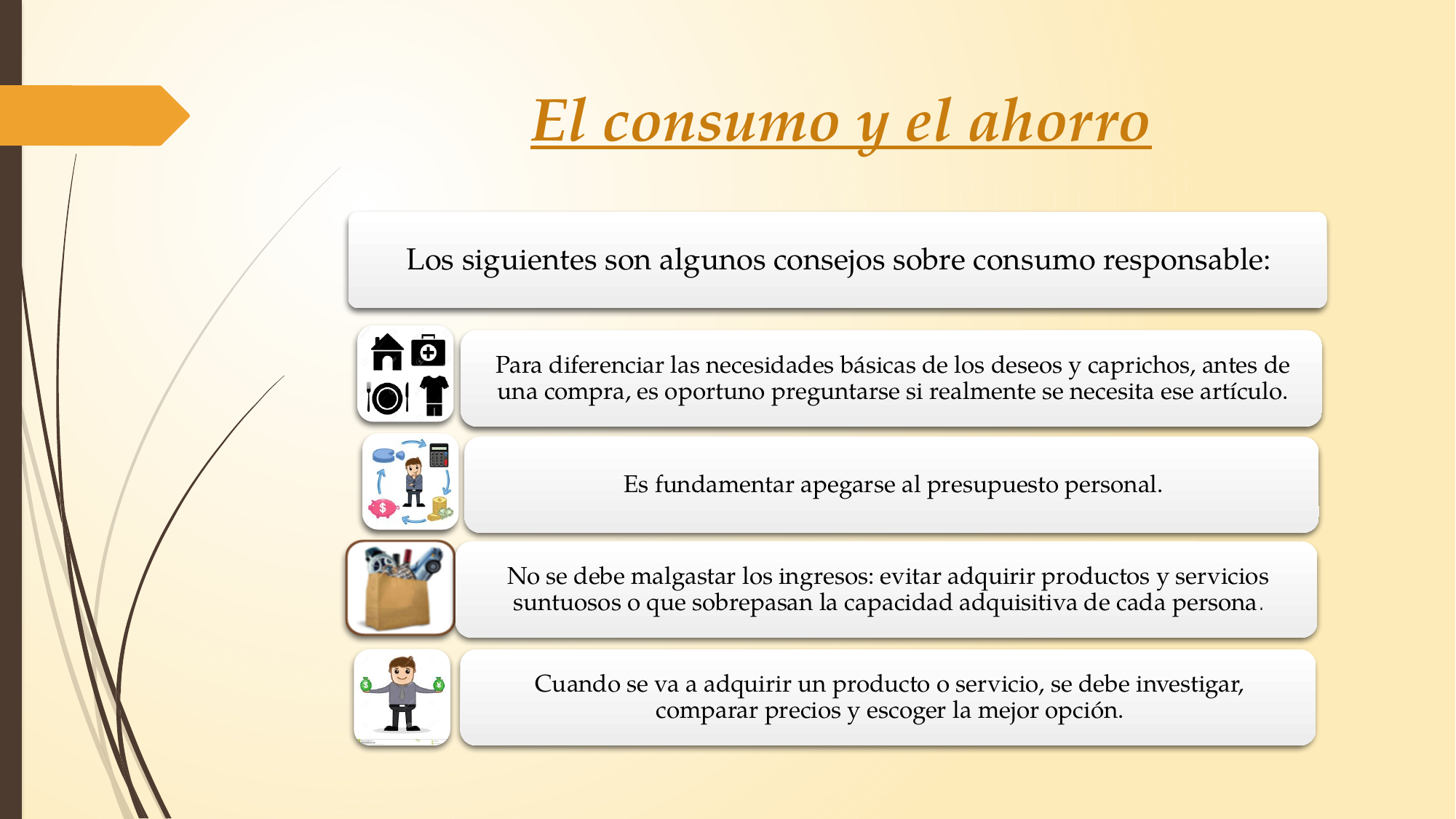

# El consumo y el ahorro
Los siguientes son algunos consejos sobre consumo responsable:
Para diferenciar las necesidades básicas de los deseos y caprichos, antes de una compra, es oportuno preguntarse si realmente se necesita ese artículo.
Es fundamentar apegarse al presupuesto personal.
No se debe malgastar los ingresos: evitar adquirir productos y servicios suntuosos o que sobrepasan la capacidad adquisitiva de cada persona.
Cuando se va a adquirir un producto o servicio, se debe investigar, comparar precios y escoger la mejor opción.